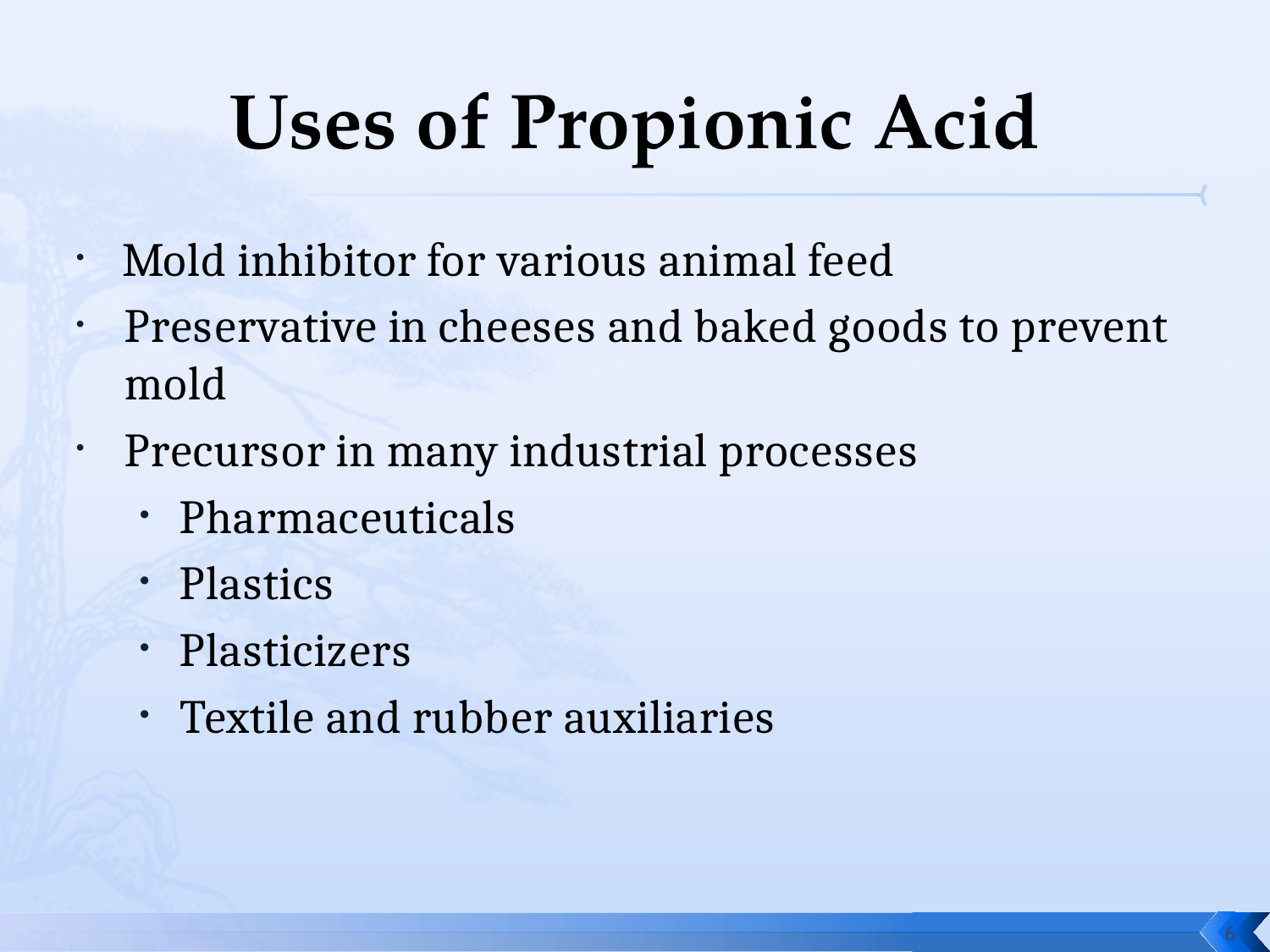

# Uses of Propionic Acid
Mold inhibitor for various animal feed
Preservative in cheeses and baked goods to prevent mold
Precursor in many industrial processes
Pharmaceuticals
Plastics
Plasticizers
Textile and rubber auxiliaries

6